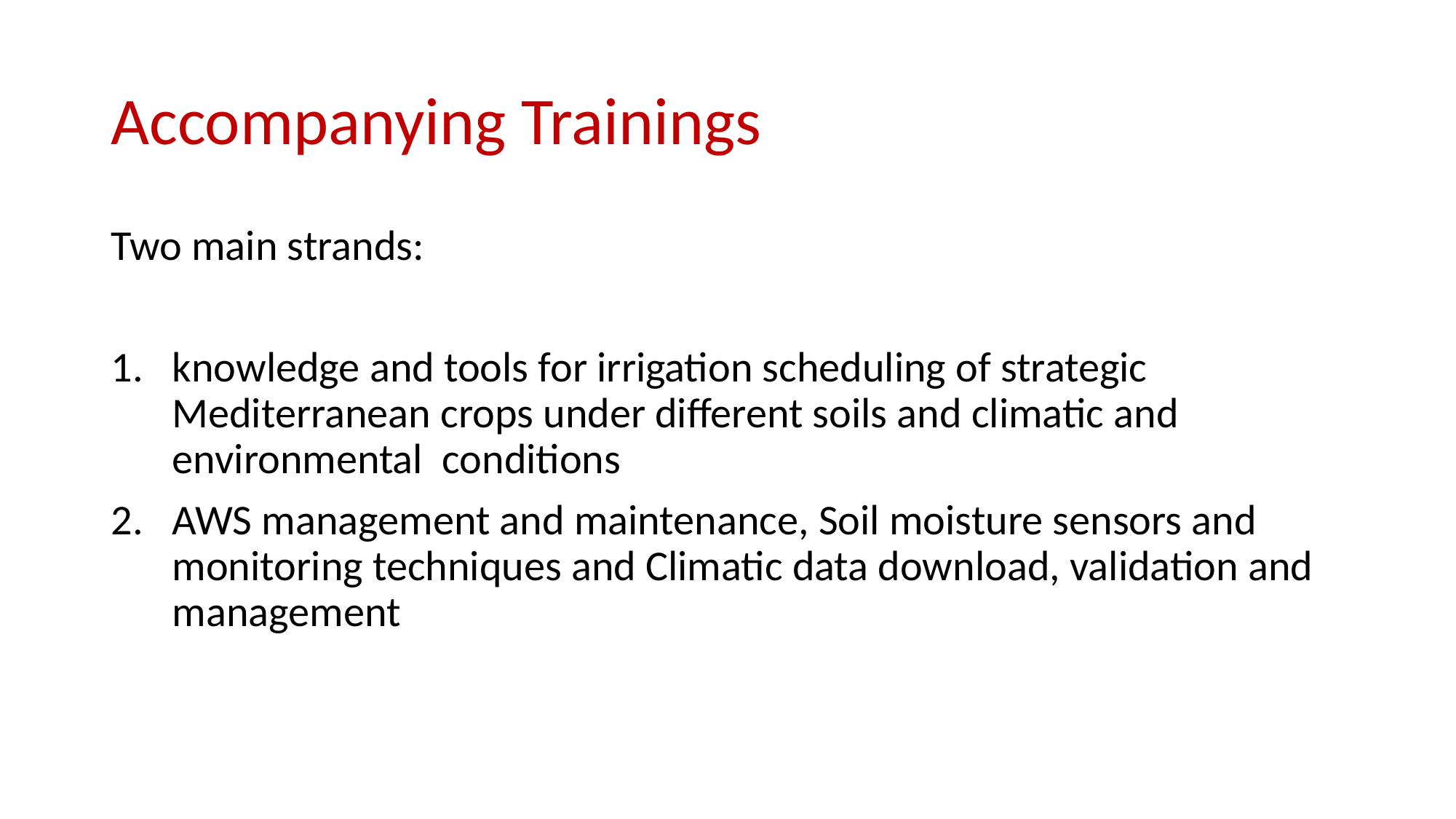

# Accompanying Trainings
Two main strands:

knowledge and tools for irrigation scheduling of strategic Mediterranean crops under different soils and climatic and environmental  conditions
AWS management and maintenance, Soil moisture sensors and monitoring techniques and Climatic data download, validation and management